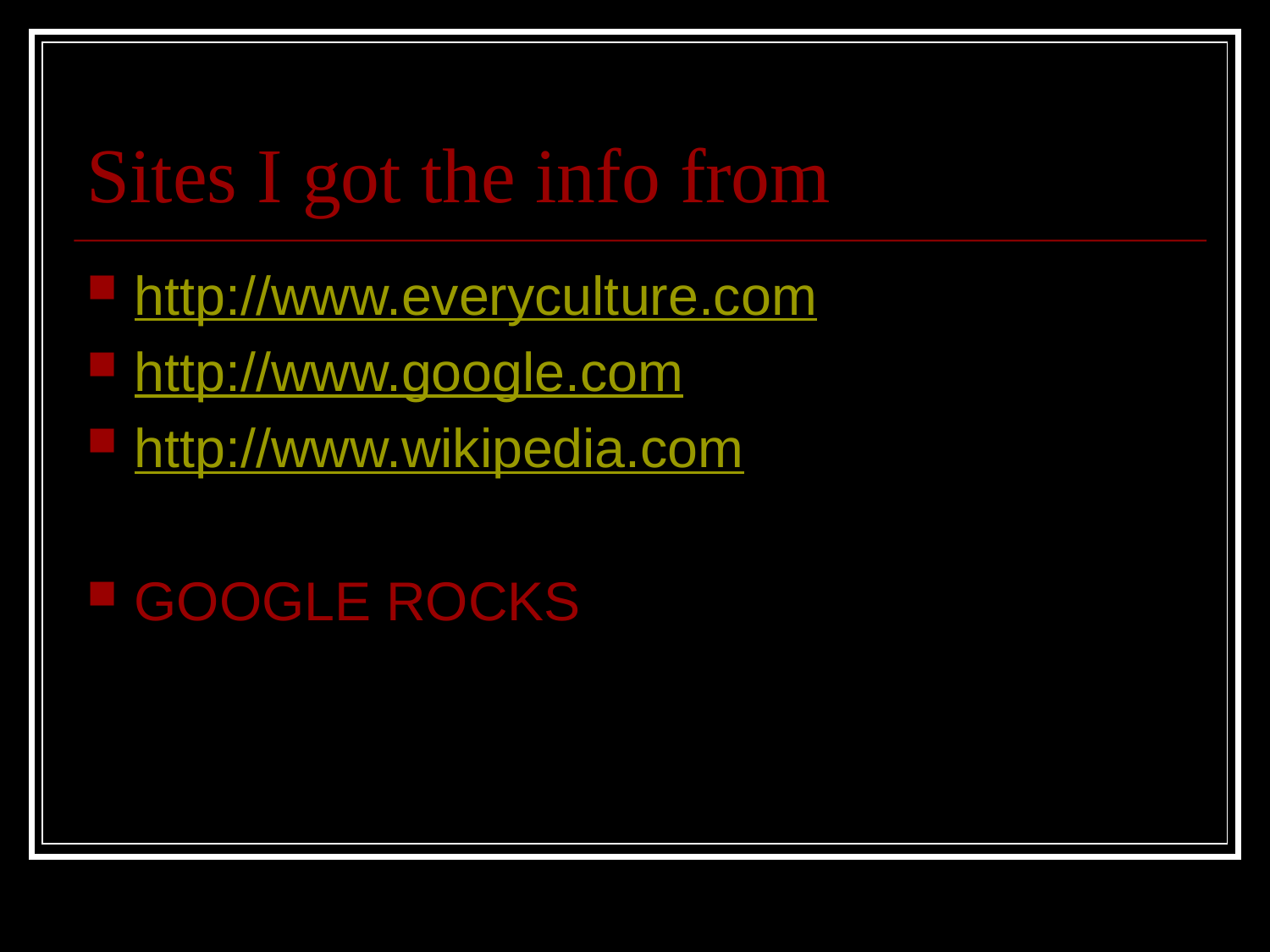

# Sites I got the info from
http://www.everyculture.com
http://www.google.com
http://www.wikipedia.com

GOOGLE ROCKS